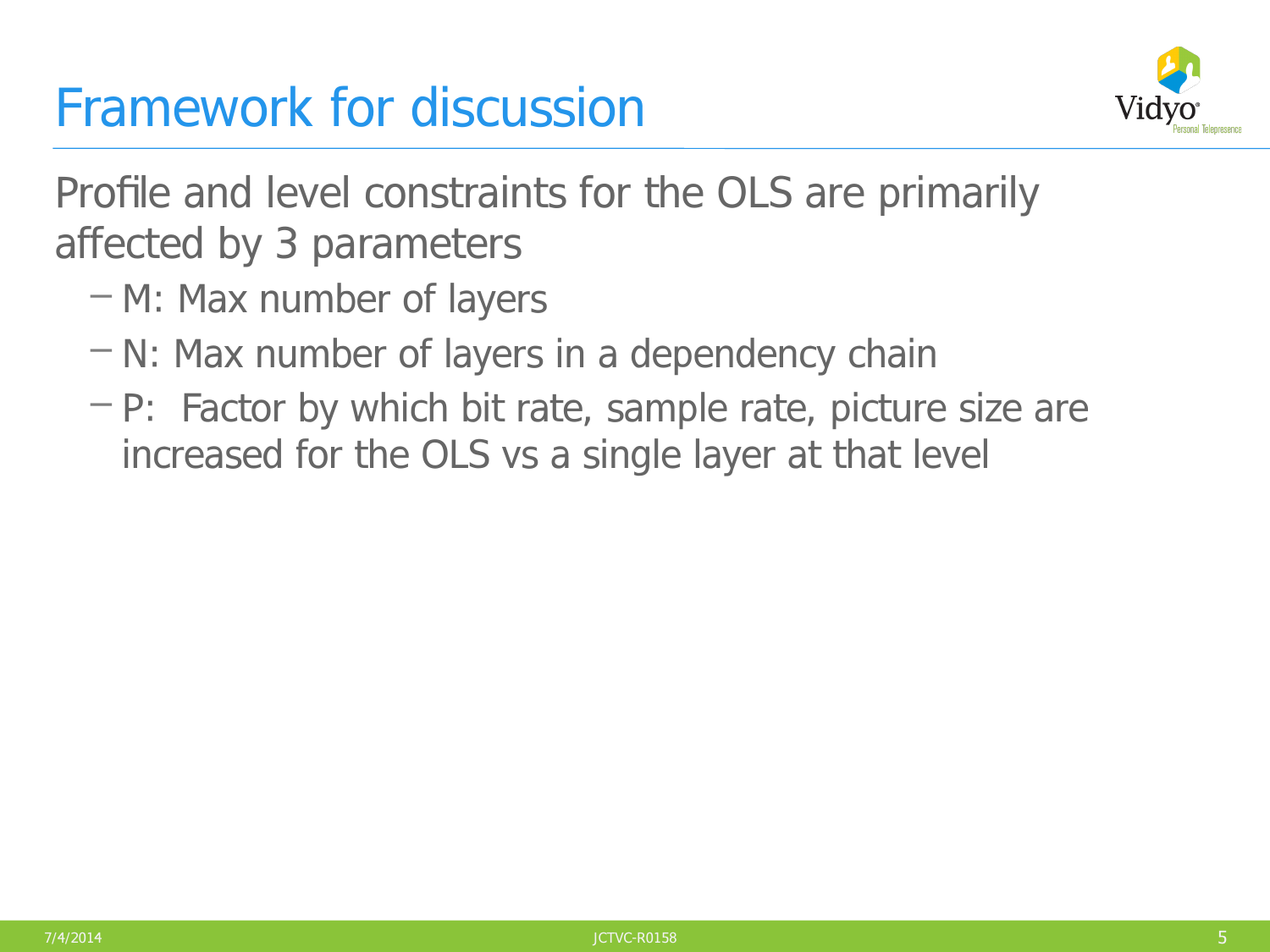

# Framework for discussion
Profile and level constraints for the OLS are primarily affected by 3 parameters
M: Max number of layers
N: Max number of layers in a dependency chain
P:  Factor by which bit rate, sample rate, picture size are increased for the OLS vs a single layer at that level